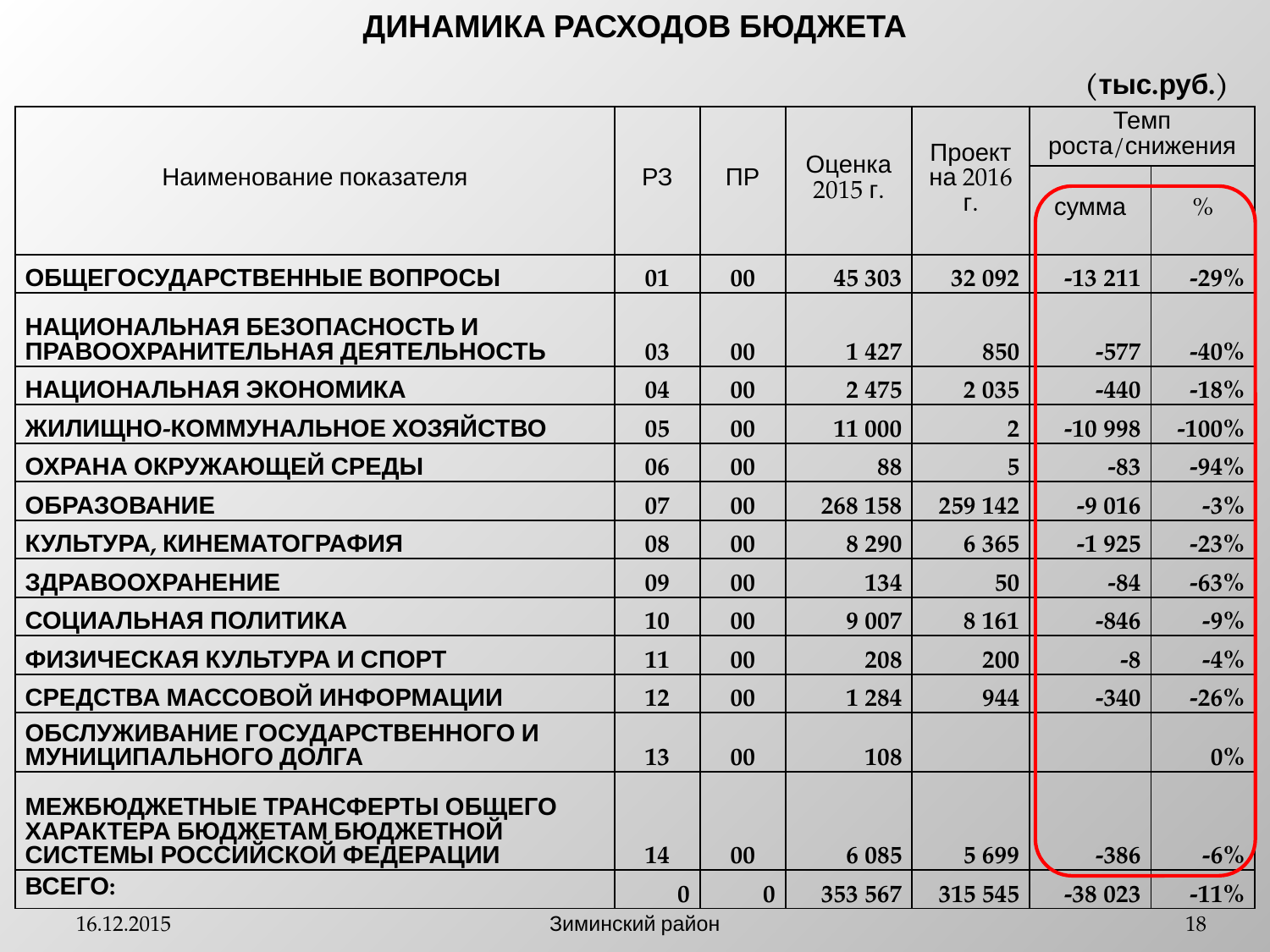

ДИНАМИКА РАСХОДОВ БЮДЖЕТА

(тыс.руб.)
| Наименование показателя | РЗ | ПР | Оценка 2015 г. | Проект на 2016 г. | Темп роста/снижения |  |
| --- | --- | --- | --- | --- | --- | --- |
|  |  |  |  |  | сумма | % |
| ОБЩЕГОСУДАРСТВЕННЫЕ ВОПРОСЫ | 01 | 00 | 45 303 | 32 092 | -13 211 | -29% |
| НАЦИОНАЛЬНАЯ БЕЗОПАСНОСТЬ И ПРАВООХРАНИТЕЛЬНАЯ ДЕЯТЕЛЬНОСТЬ | 03 | 00 | 1 427 | 850 | -577 | -40% |
| НАЦИОНАЛЬНАЯ ЭКОНОМИКА | 04 | 00 | 2 475 | 2 035 | -440 | -18% |
| ЖИЛИЩНО-КОММУНАЛЬНОЕ ХОЗЯЙСТВО | 05 | 00 | 11 000 | 2 | -10 998 | -100% |
| ОХРАНА ОКРУЖАЮЩЕЙ СРЕДЫ | 06 | 00 | 88 | 5 | -83 | -94% |
| ОБРАЗОВАНИЕ | 07 | 00 | 268 158 | 259 142 | -9 016 | -3% |
| КУЛЬТУРА, КИНЕМАТОГРАФИЯ | 08 | 00 | 8 290 | 6 365 | -1 925 | -23% |
| ЗДРАВООХРАНЕНИЕ | 09 | 00 | 134 | 50 | -84 | -63% |
| СОЦИАЛЬНАЯ ПОЛИТИКА | 10 | 00 | 9 007 | 8 161 | -846 | -9% |
| ФИЗИЧЕСКАЯ КУЛЬТУРА И СПОРТ | 11 | 00 | 208 | 200 | -8 | -4% |
| СРЕДСТВА МАССОВОЙ ИНФОРМАЦИИ | 12 | 00 | 1 284 | 944 | -340 | -26% |
| ОБСЛУЖИВАНИЕ ГОСУДАРСТВЕННОГО И МУНИЦИПАЛЬНОГО ДОЛГА | 13 | 00 | 108 |  |  | 0% |
| МЕЖБЮДЖЕТНЫЕ ТРАНСФЕРТЫ ОБЩЕГО ХАРАКТЕРА БЮДЖЕТАМ БЮДЖЕТНОЙ СИСТЕМЫ РОССИЙСКОЙ ФЕДЕРАЦИИ | 14 | 00 | 6 085 | 5 699 | -386 | -6% |
| ВСЕГО: | 0 | 0 | 353 567 | 315 545 | -38 023 | -11% |

16.12.2015
Зиминский район
18